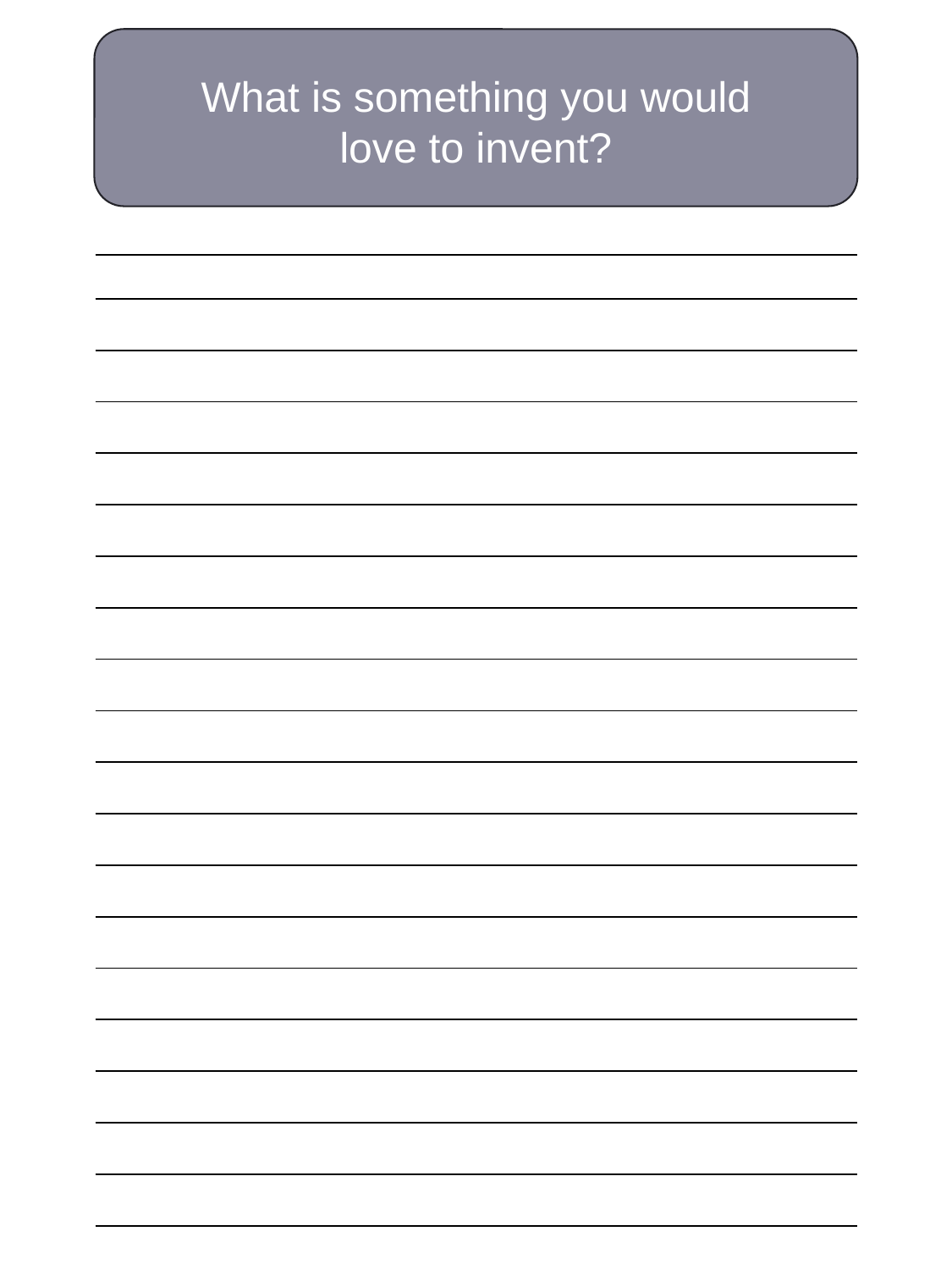

What is something you would love to invent?
|  |
| --- |
|  |
|  |
|  |
|  |
|  |
|  |
|  |
|  |
|  |
|  |
|  |
|  |
|  |
|  |
|  |
|  |
|  |
|  |